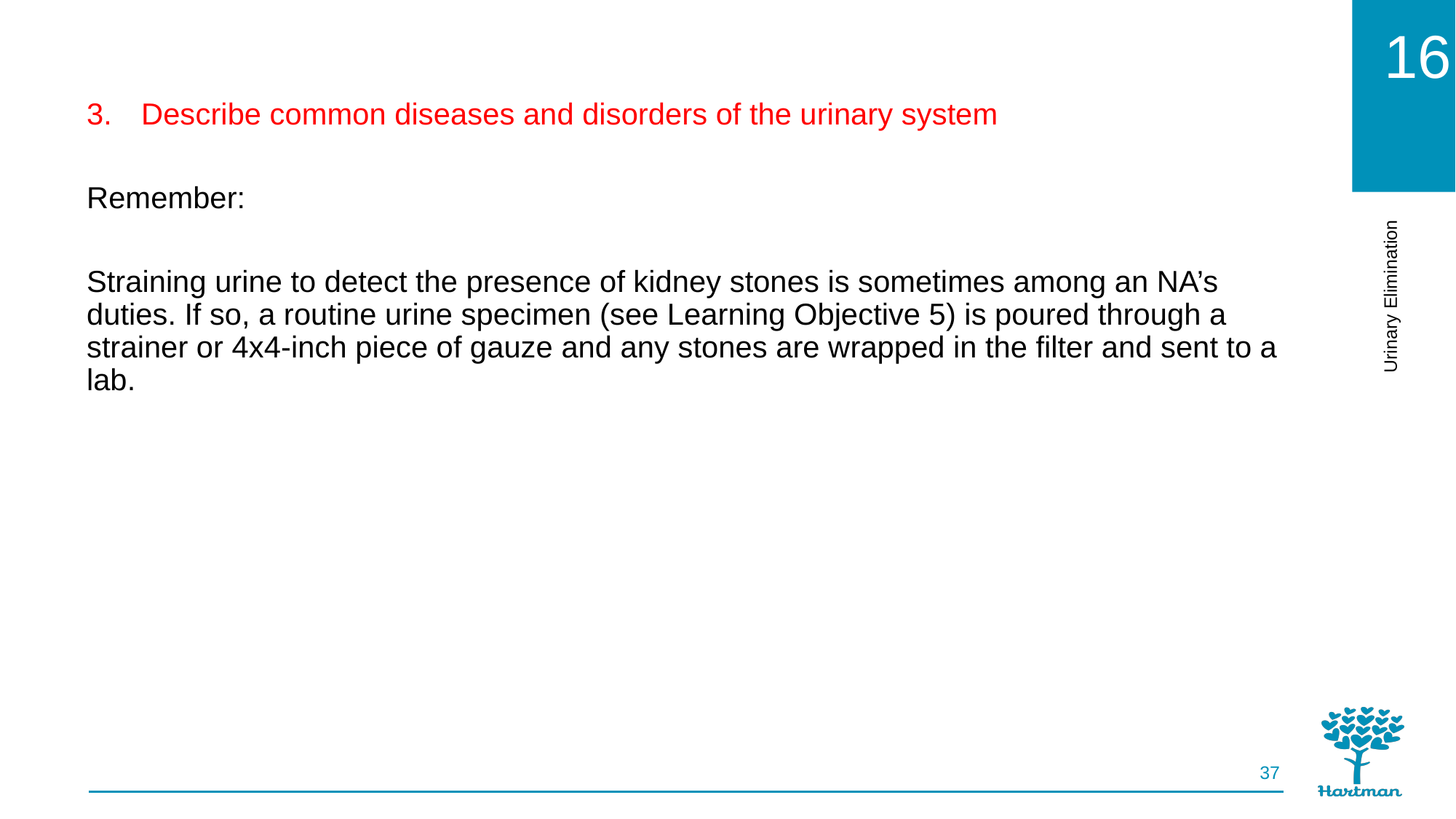

Describe common diseases and disorders of the urinary system

Remember:

Straining urine to detect the presence of kidney stones is sometimes among an NA’s duties. If so, a routine urine specimen (see Learning Objective 5) is poured through a strainer or 4x4-inch piece of gauze and any stones are wrapped in the filter and sent to a lab.

37